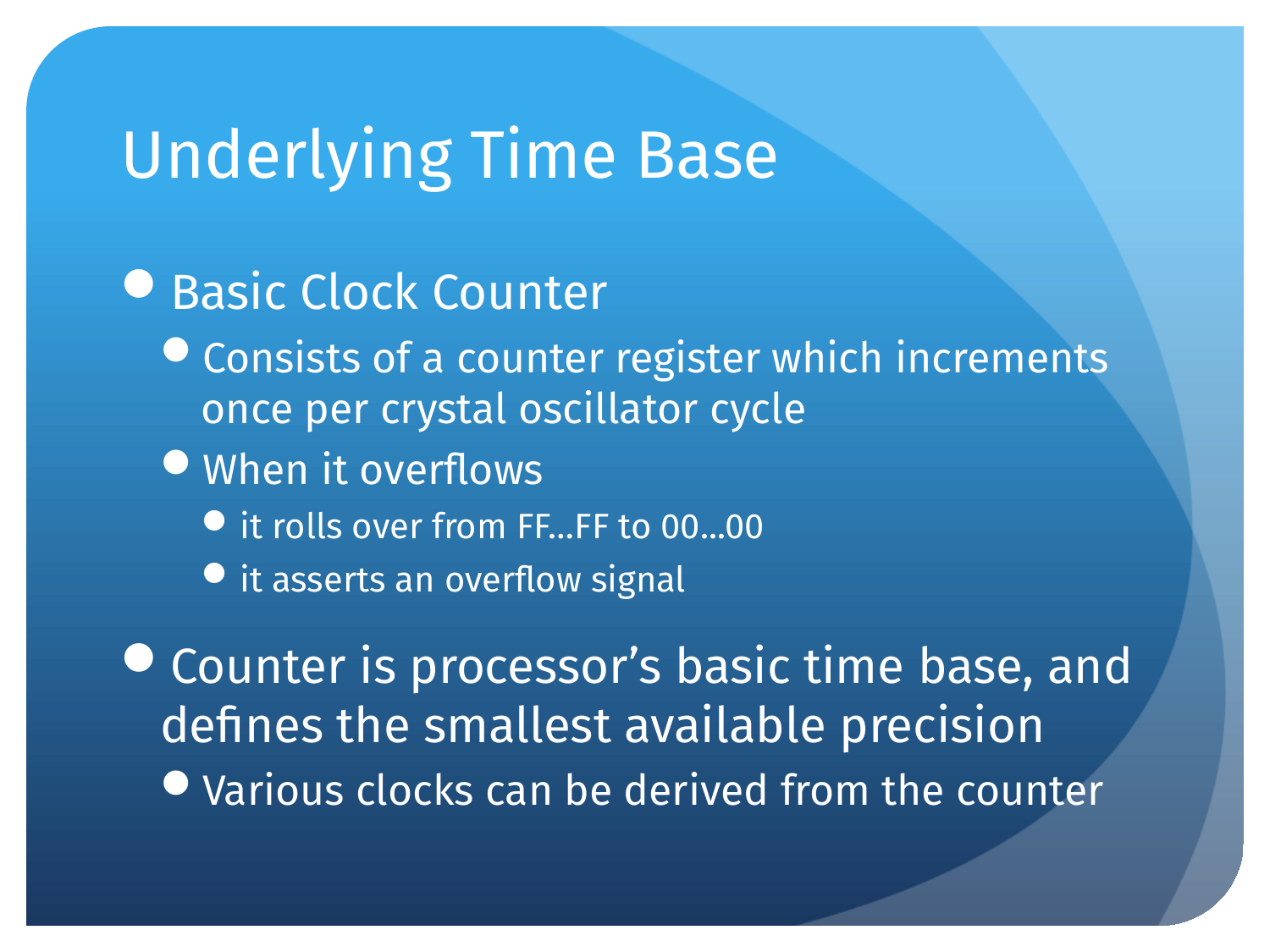

# Underlying Time Base
Basic Clock Counter
Consists of a counter register which increments once per crystal oscillator cycle
When it overflows
it rolls over from FF…FF to 00...00
it asserts an overflow signal
Counter is processor’s basic time base, and defines the smallest available precision
Various clocks can be derived from the counter